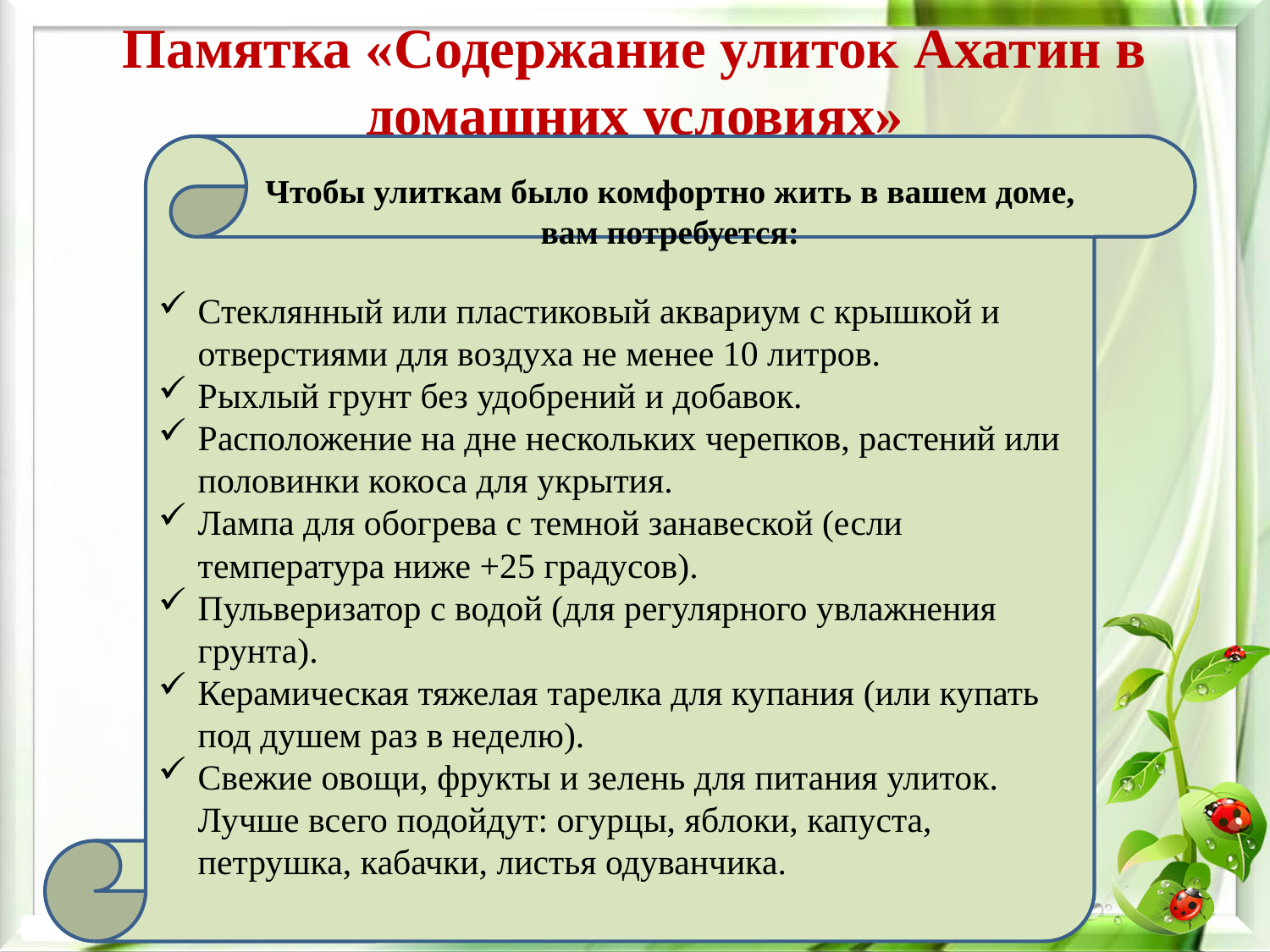

# Памятка «Содержание улиток Ахатин в домашних условиях»

Чтобы улиткам было комфортно жить в вашем доме, вам потребуется:

Стеклянный или пластиковый аквариум с крышкой и отверстиями для воздуха не менее 10 литров.
Рыхлый грунт без удобрений и добавок.
Расположение на дне нескольких черепков, растений или половинки кокоса для укрытия.
Лампа для обогрева с темной занавеской (если температура ниже +25 градусов).
Пульверизатор с водой (для регулярного увлажнения грунта).
Керамическая тяжелая тарелка для купания (или купать под душем раз в неделю).
Свежие овощи, фрукты и зелень для питания улиток. Лучше всего подойдут: огурцы, яблоки, капуста, петрушка, кабачки, листья одуванчика.